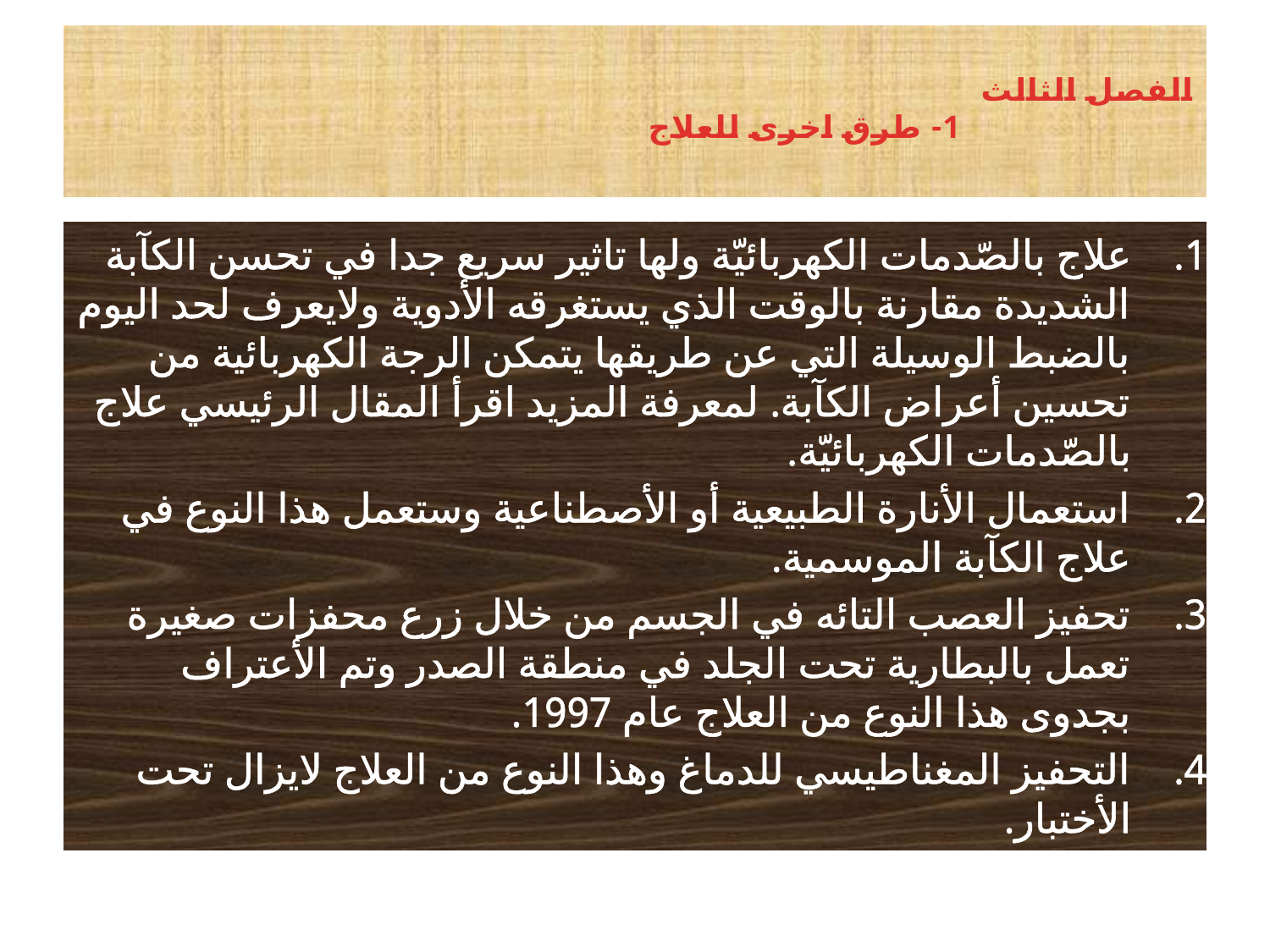

# الفصل الثالث 1- طرق اخرى للعلاج
علاج بالصّدمات الكهربائيّة ولها تاثير سريع جدا في تحسن الكآبة الشديدة مقارنة بالوقت الذي يستغرقه الأدوية ولايعرف لحد اليوم بالضبط الوسيلة التي عن طريقها يتمكن الرجة الكهربائية من تحسين أعراض الكآبة. لمعرفة المزيد اقرأ المقال الرئيسي علاج بالصّدمات الكهربائيّة.
استعمال الأنارة الطبيعية أو الأصطناعية وستعمل هذا النوع في علاج الكآبة الموسمية.
تحفيز العصب التائه في الجسم من خلال زرع محفزات صغيرة تعمل بالبطارية تحت الجلد في منطقة الصدر وتم الأعتراف بجدوى هذا النوع من العلاج عام 1997.
التحفيز المغناطيسي للدماغ وهذا النوع من العلاج لايزال تحت الأختبار.